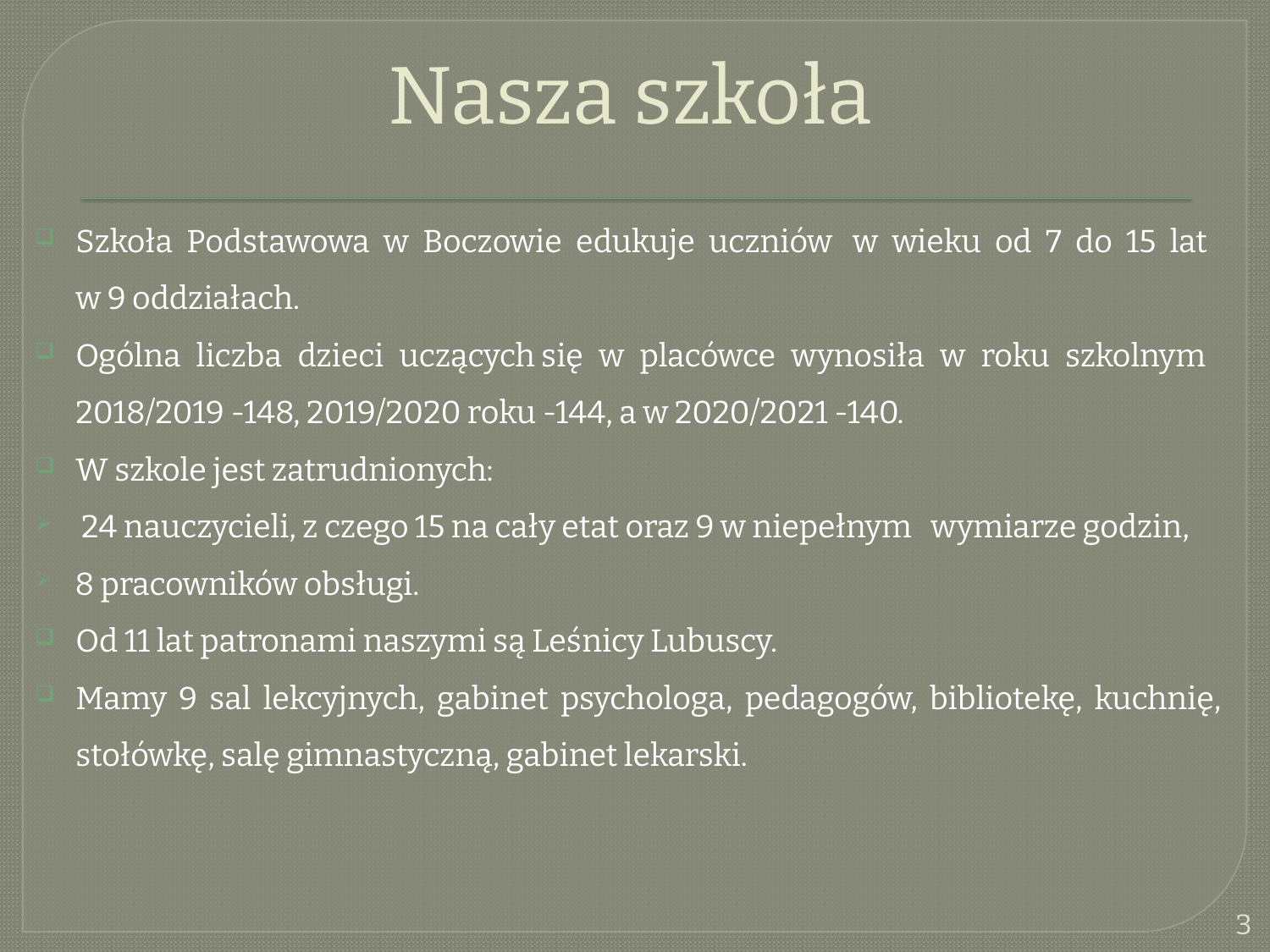

# Nasza szkoła
Szkoła Podstawowa w Boczowie edukuje uczniów  w wieku od 7 do 15 lat
w 9 oddziałach.
Ogólna liczba dzieci uczących się w placówce wynosiła w roku szkolnym
2018/2019 -148, 2019/2020 roku -144, a w 2020/2021 -140.
W szkole jest zatrudnionych:
 24 nauczycieli, z czego 15 na cały etat oraz 9 w niepełnym   wymiarze godzin,
8 pracowników obsługi.
Od 11 lat patronami naszymi są Leśnicy Lubuscy.
Mamy 9 sal lekcyjnych, gabinet psychologa, pedagogów, bibliotekę, kuchnię, stołówkę, salę gimnastyczną, gabinet lekarski.
3